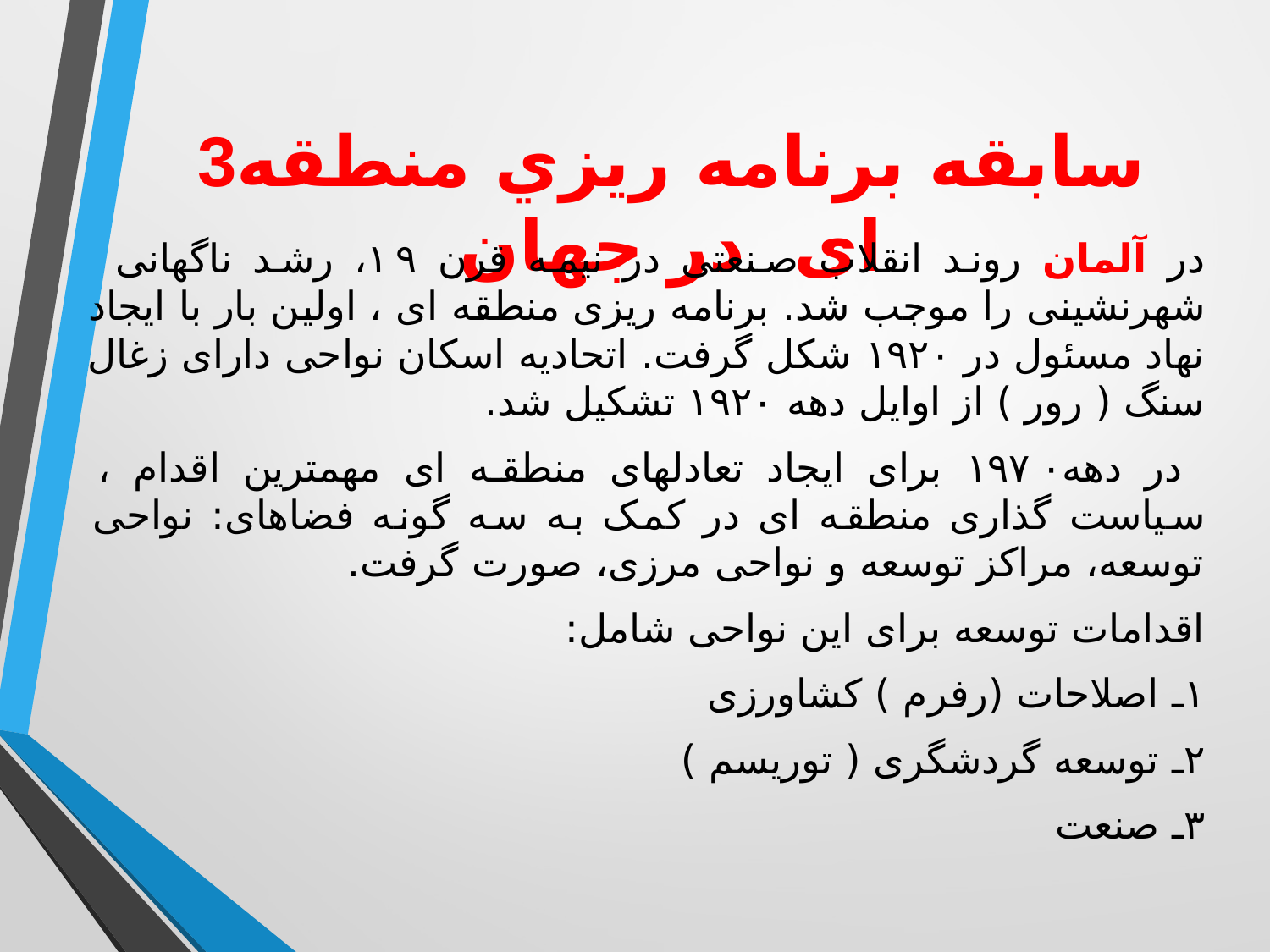

# 3سابقه برنامه ريزي منطقه ای  در جهان
در آلمان روند انقلاب صنعتی در نیمه قرن ۱۹، رشد ناگهانی  شهرنشینی را موجب شد. برنامه ریزی منطقه ای ، اولین بار با ایجاد نهاد مسئول در ۱۹۲۰ شکل گرفت. اتحادیه اسکان نواحی دارای زغال سنگ ( رور ) از اوایل دهه ۱۹۲۰ تشکیل شد.
 در دهه۱۹۷۰ برای ایجاد تعادلهای منطقه ای مهمترین اقدام ، سیاست گذاری منطقه ای در کمک به سه گونه فضاهای: نواحی توسعه، مراکز توسعه و نواحی مرزی، صورت گرفت.
اقدامات توسعه برای این نواحی شامل:
۱ـ اصلاحات (رفرم ) کشاورزی
۲ـ توسعه گردشگری ( توریسم )
۳ـ صنعت